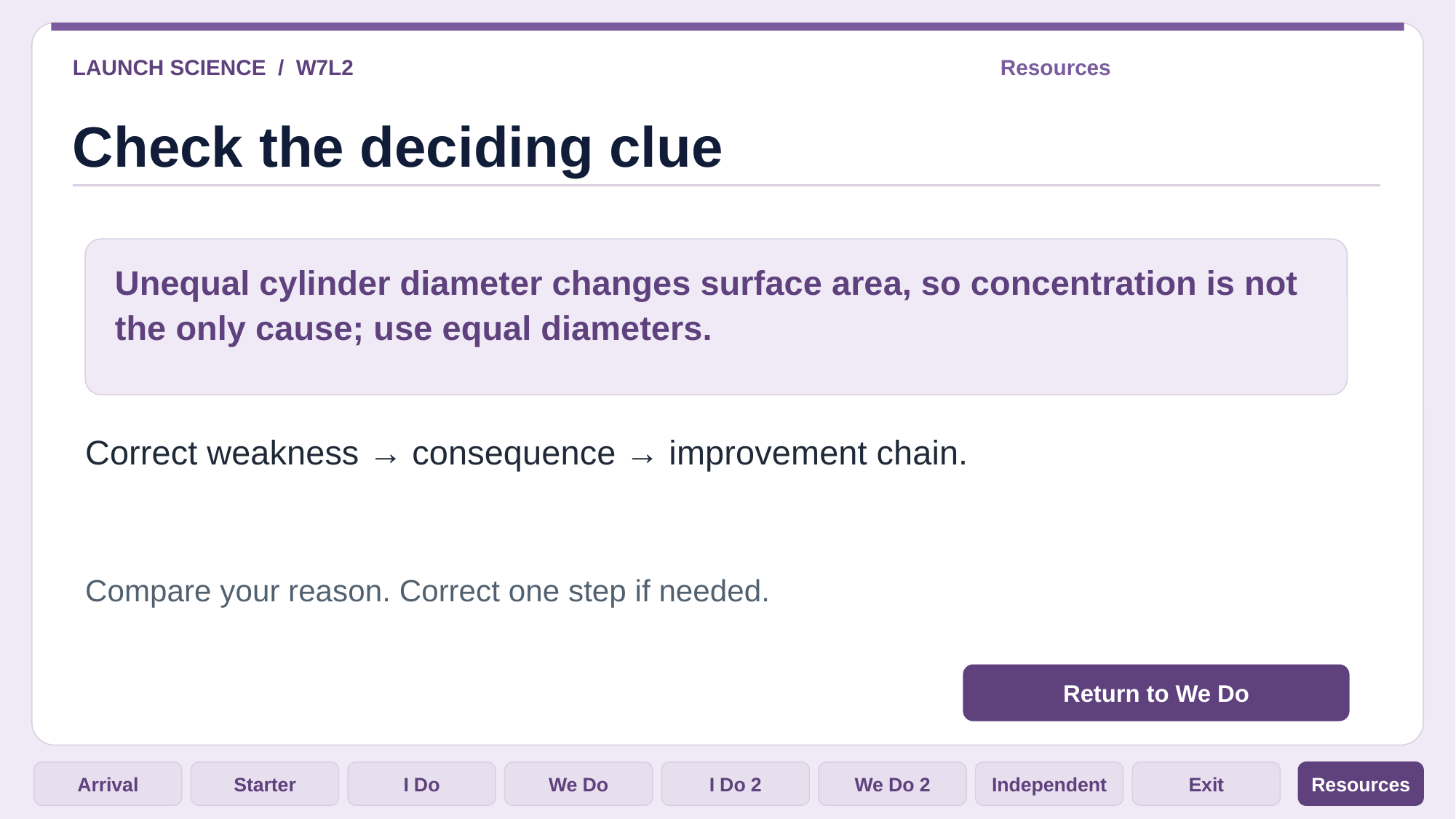

LAUNCH SCIENCE  /  W7L2
Resources
Check the deciding clue

Unequal cylinder diameter changes surface area, so concentration is not the only cause; use equal diameters.
Correct weakness → consequence → improvement chain.
Compare your reason. Correct one step if needed.
Return to We Do
Arrival
Starter
I Do
We Do
I Do 2
We Do 2
Independent
Exit
Resources